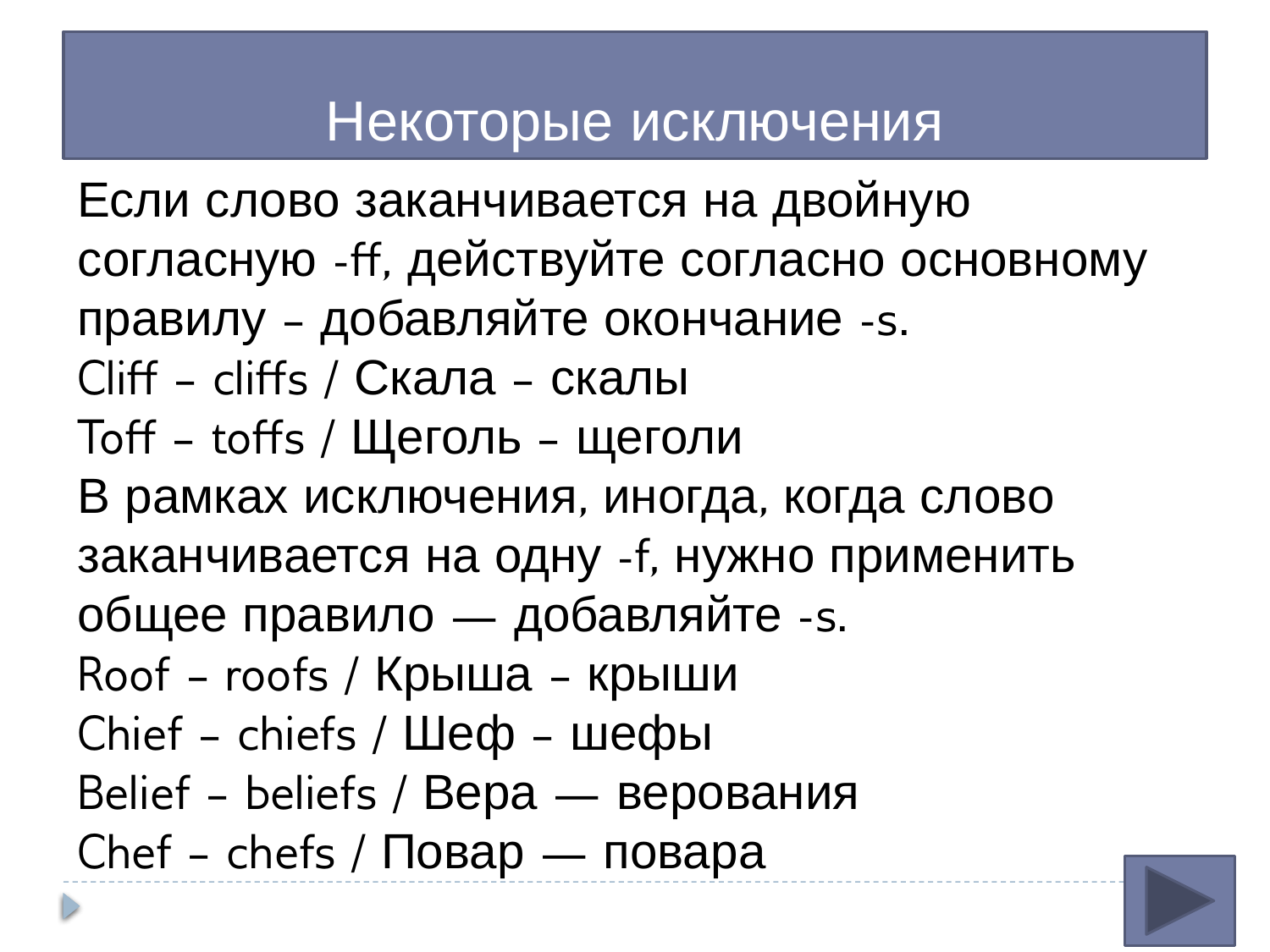

# Некоторые исключения
Если слово заканчивается на двойную согласную -ff, действуйте согласно основному правилу – добавляйте окончание -s.
Cliff – cliffs / Скала – скалы
Toff – toffs / Щеголь – щеголи
В рамках исключения, иногда, когда слово заканчивается на одну -f, нужно применить общее правило — добавляйте -s.
Roof – roofs / Крыша – крыши
Chief – chiefs / Шеф – шефы
Belief – beliefs / Вера — верования
Chef – chefs / Повар — повара